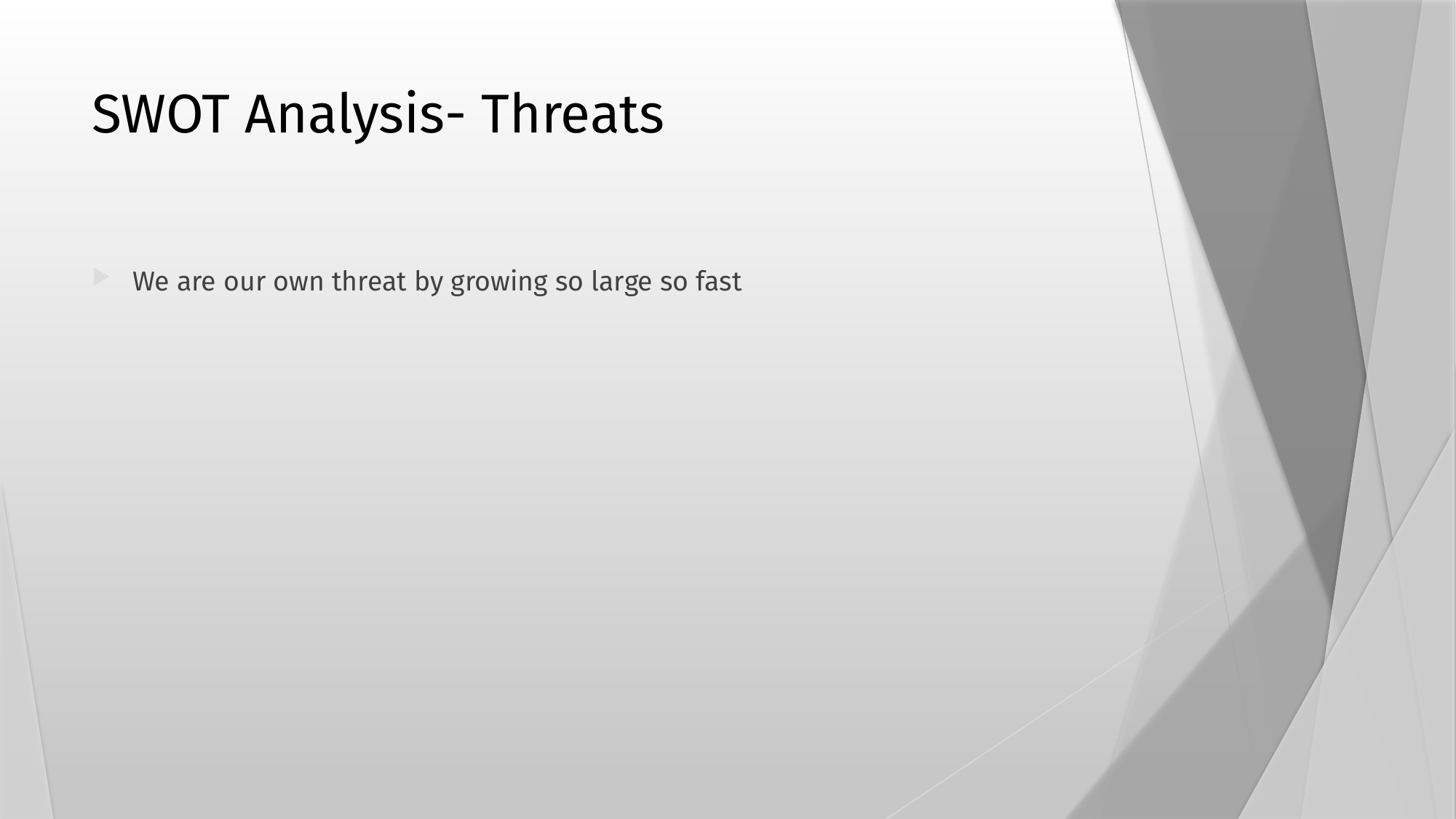

# SWOT Analysis- Threats
We are our own threat by growing so large so fast